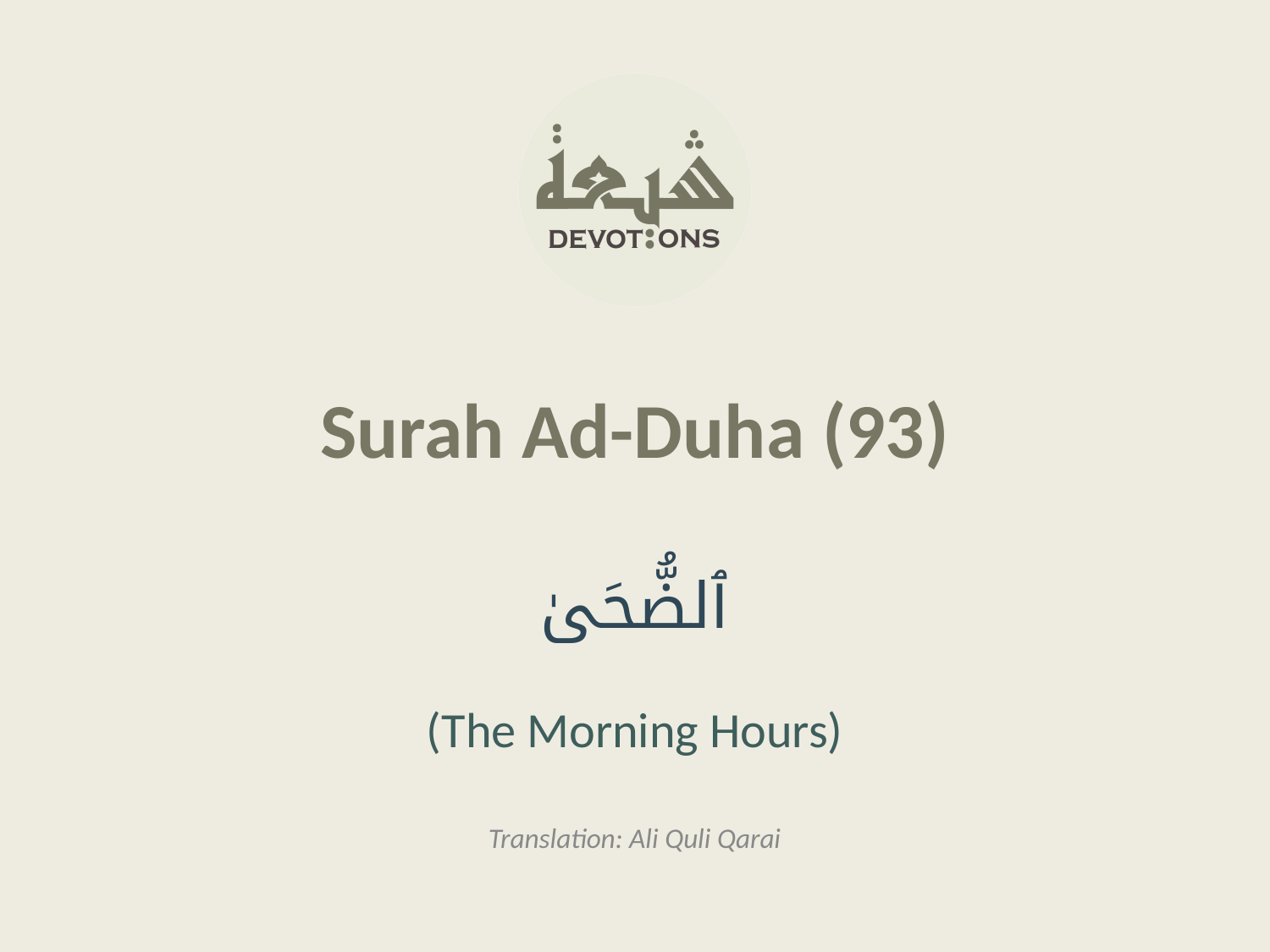

Surah Ad-Duha (93)
ٱلضُّحَىٰ
(The Morning Hours)
Translation: Ali Quli Qarai